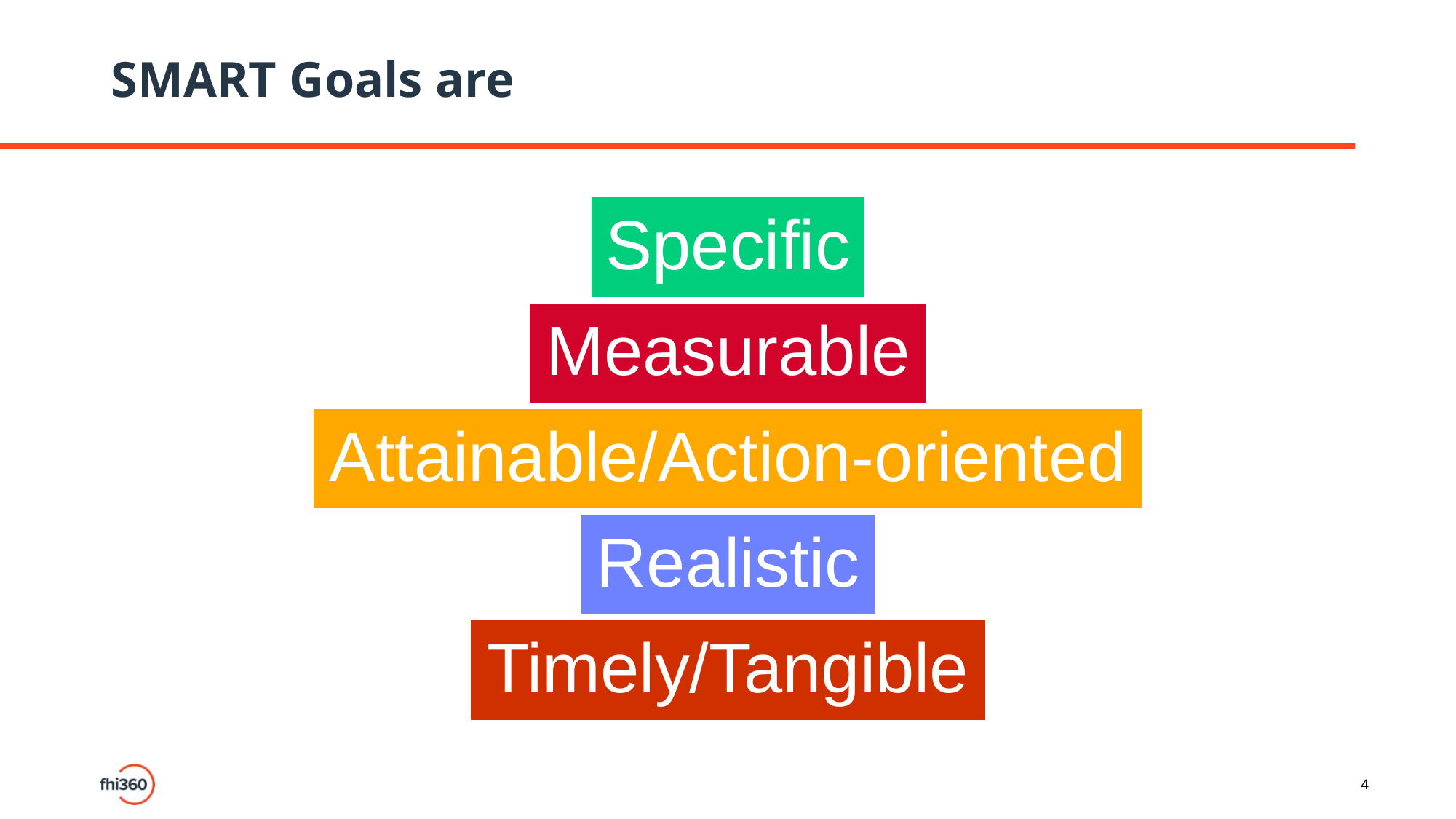

# SMART Goals are
Specific
Measurable
Attainable/Action-oriented
Realistic
Timely/Tangible